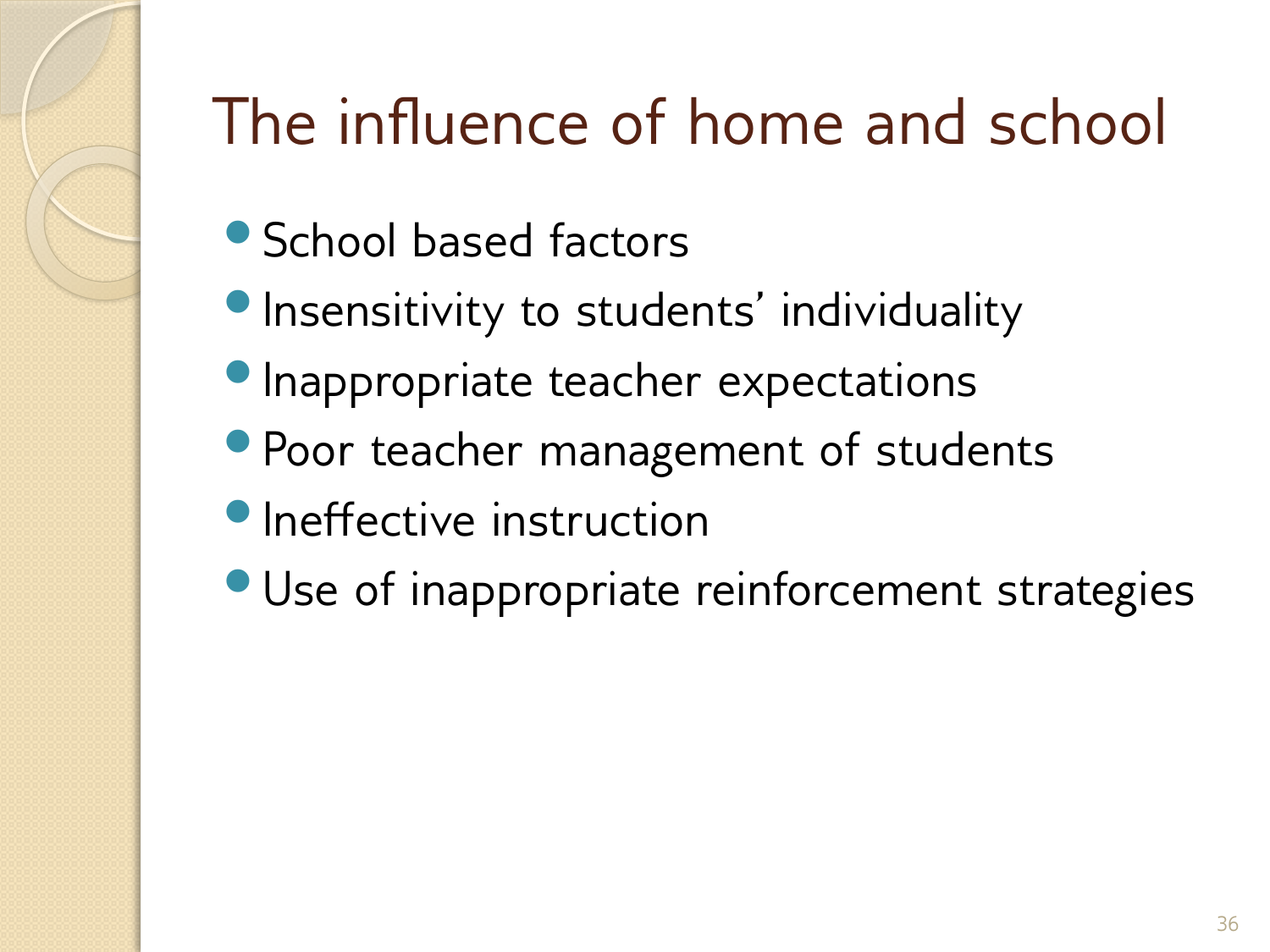

# The influence of home and school
School based factors
Insensitivity to students’ individuality
Inappropriate teacher expectations
Poor teacher management of students
Ineffective instruction
Use of inappropriate reinforcement strategies

36